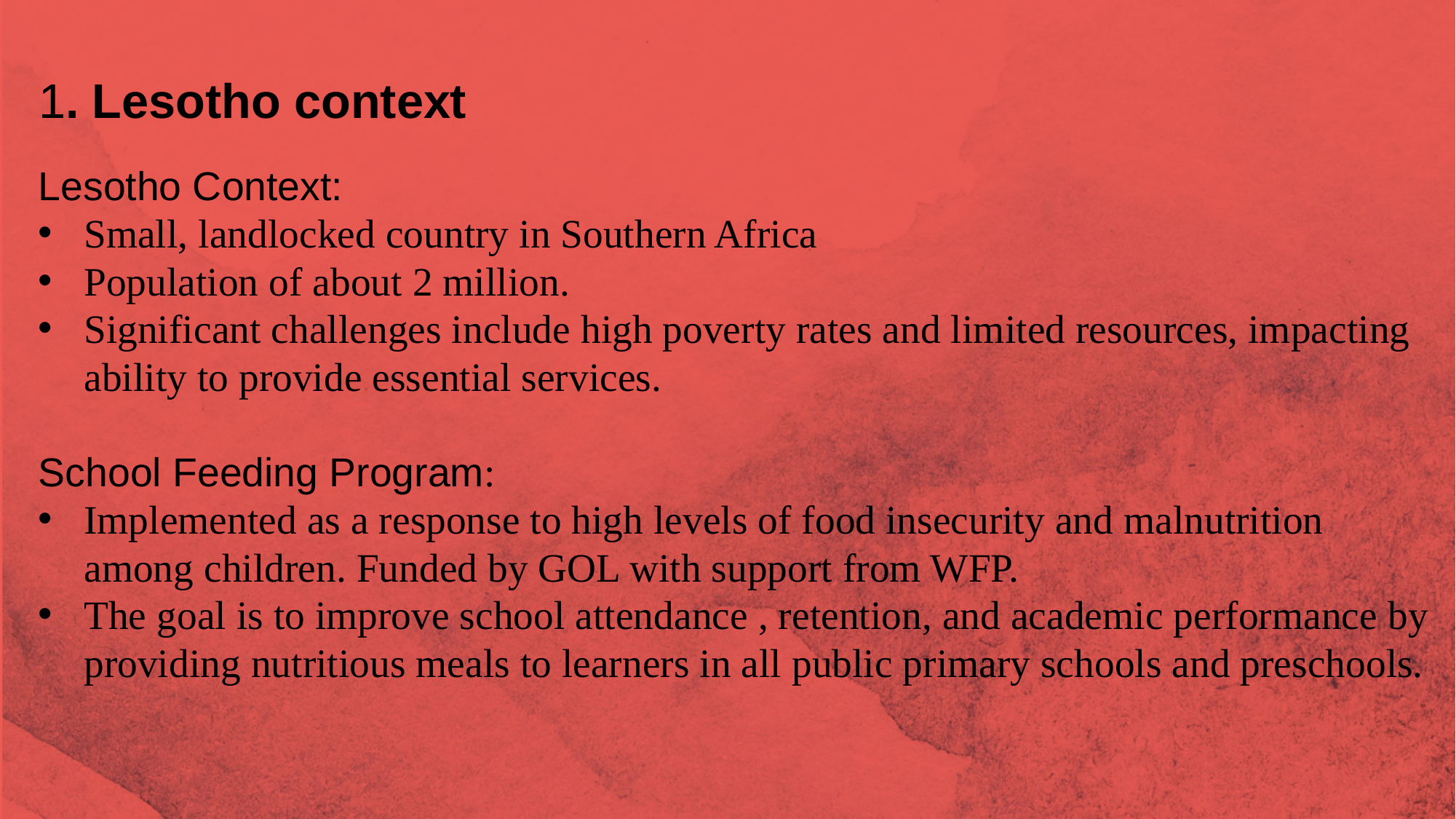

1. Lesotho context
Lesotho Context:
Small, landlocked country in Southern Africa
Population of about 2 million.
Significant challenges include high poverty rates and limited resources, impacting ability to provide essential services.

School Feeding Program:
Implemented as a response to high levels of food insecurity and malnutrition among children. Funded by GOL with support from WFP.
The goal is to improve school attendance , retention, and academic performance by providing nutritious meals to learners in all public primary schools and preschools.